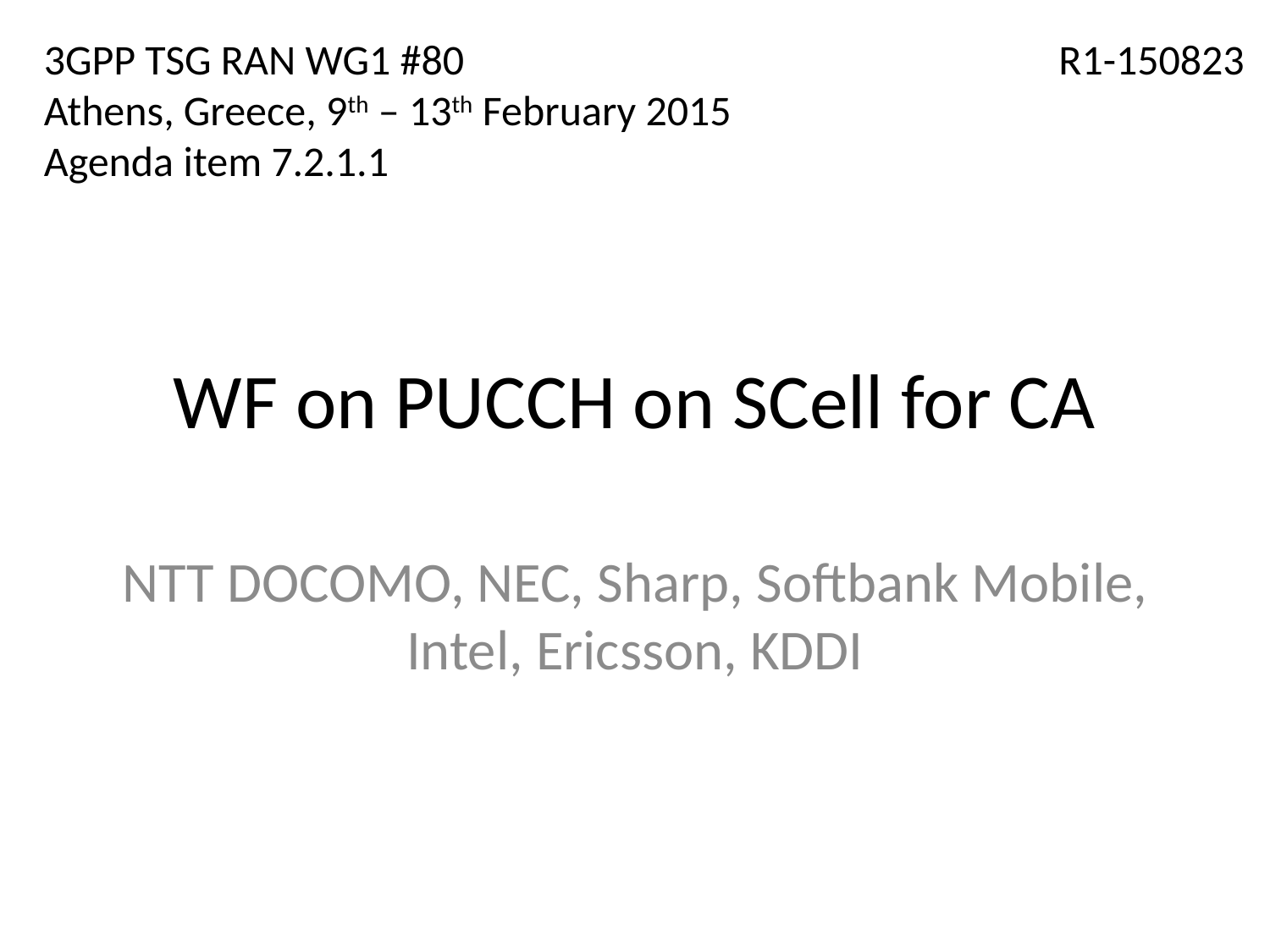

3GPP TSG RAN WG1 #80
Athens, Greece, 9th – 13th February 2015
Agenda item 7.2.1.1
R1-150823
# WF on PUCCH on SCell for CA
NTT DOCOMO, NEC, Sharp, Softbank Mobile, Intel, Ericsson, KDDI